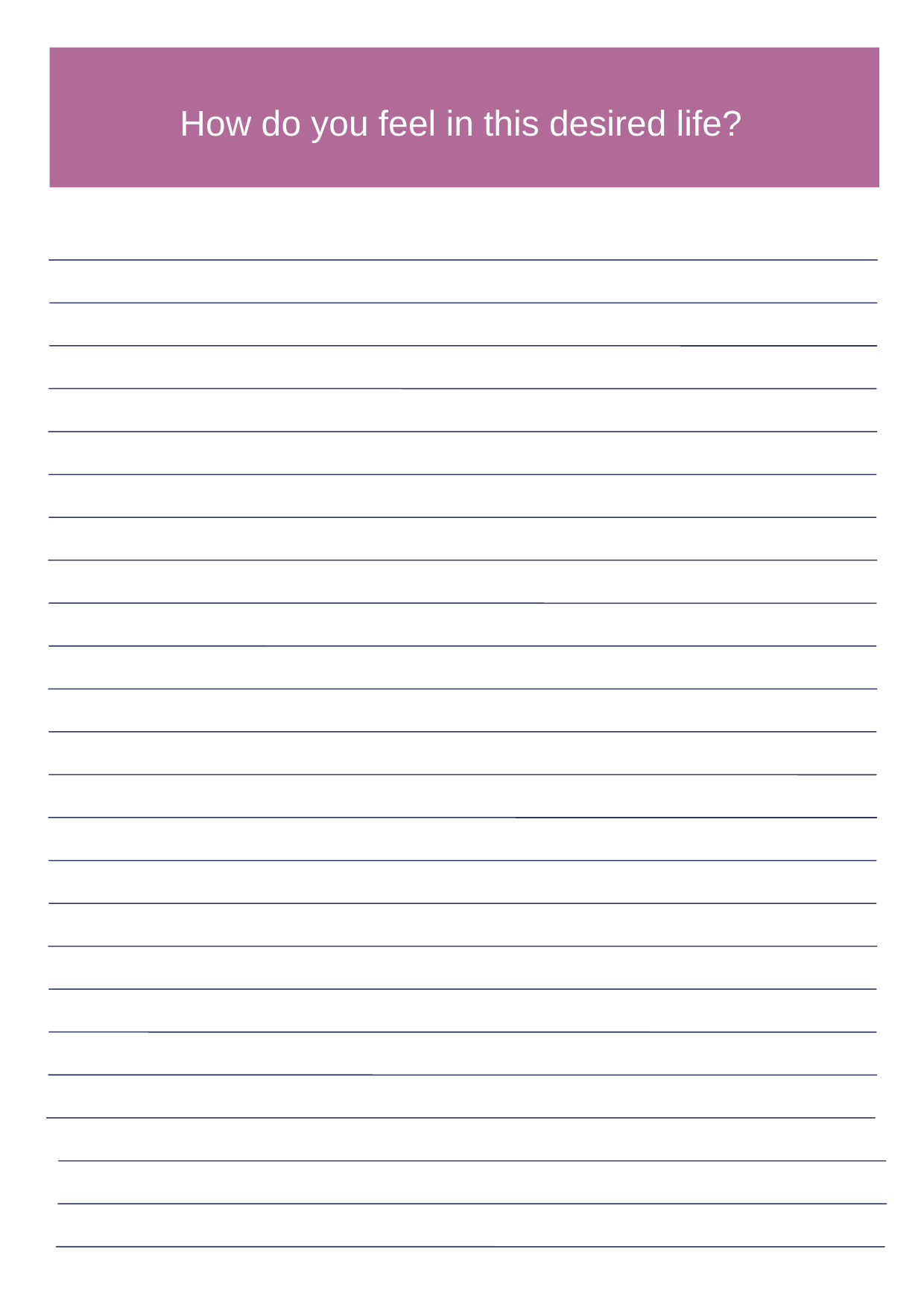

How do you feel in this desired life?